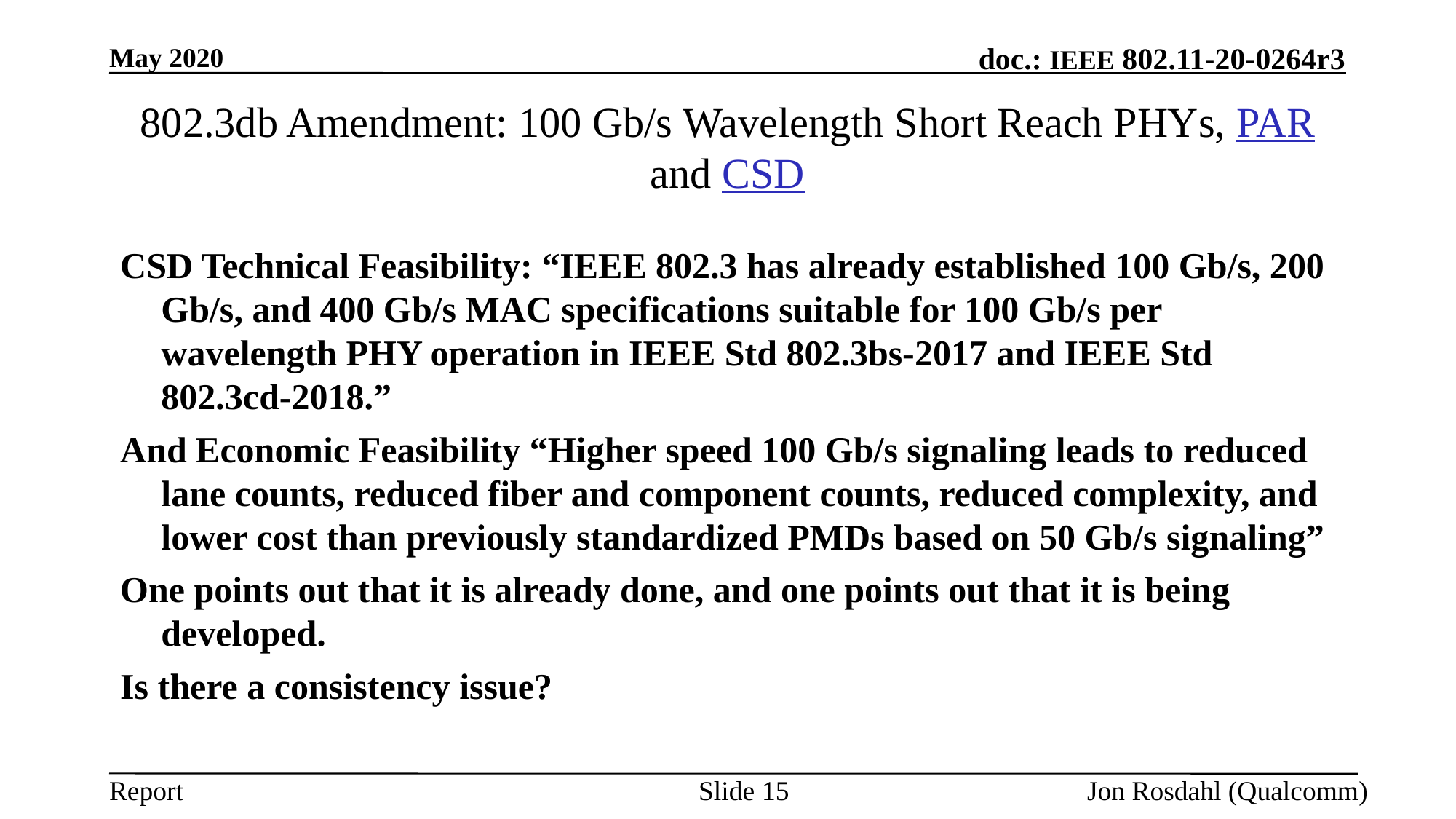

May 2020
# 802.3db Amendment: 100 Gb/s Wavelength Short Reach PHYs, PAR and CSD
CSD Technical Feasibility: “IEEE 802.3 has already established 100 Gb/s, 200 Gb/s, and 400 Gb/s MAC specifications suitable for 100 Gb/s per wavelength PHY operation in IEEE Std 802.3bs-2017 and IEEE Std 802.3cd-2018.”
And Economic Feasibility “Higher speed 100 Gb/s signaling leads to reduced lane counts, reduced fiber and component counts, reduced complexity, and lower cost than previously standardized PMDs based on 50 Gb/s signaling”
One points out that it is already done, and one points out that it is being developed.
Is there a consistency issue?
Slide 15
Jon Rosdahl (Qualcomm)